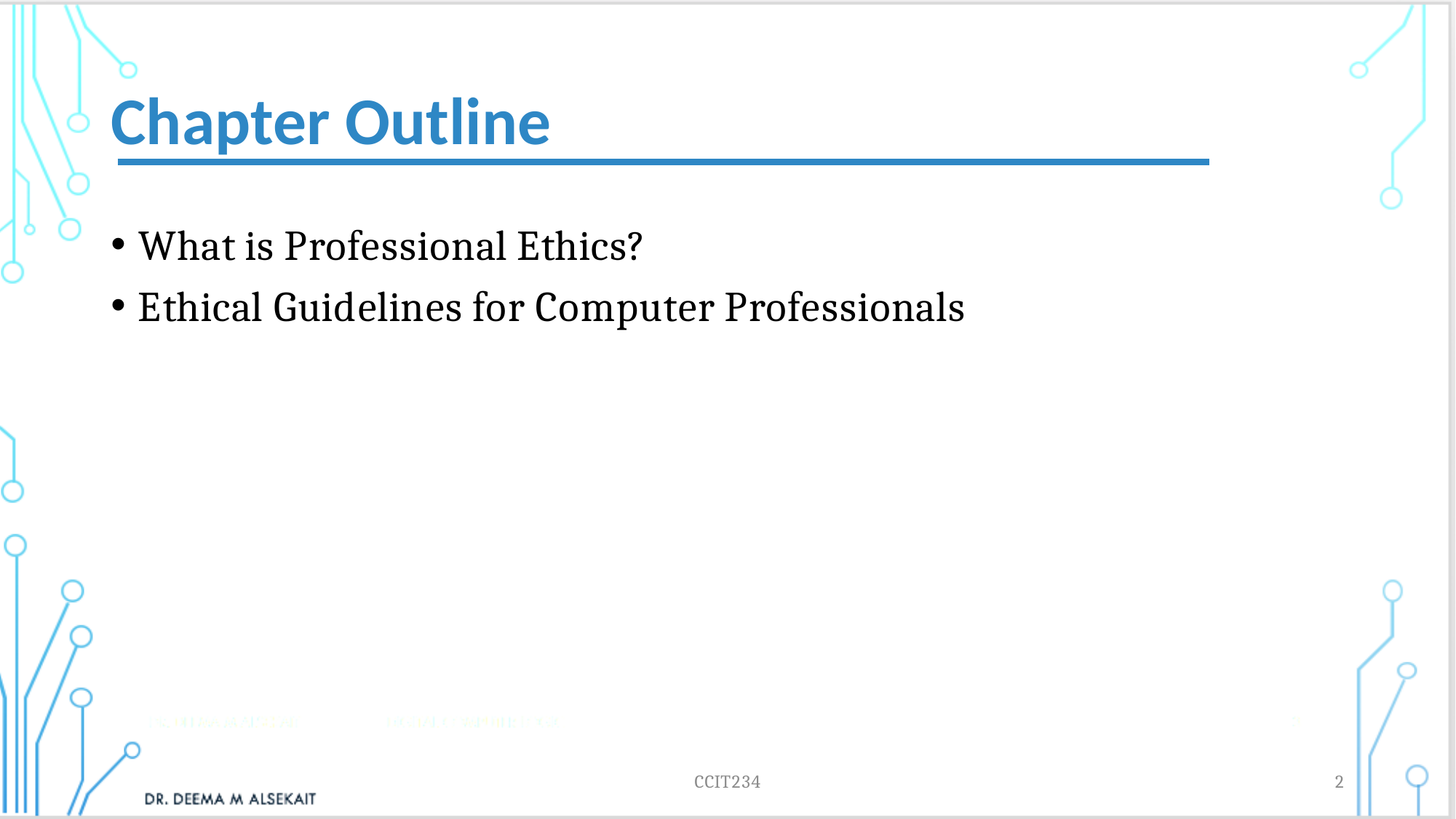

# Chapter Outline
What is Professional Ethics?
Ethical Guidelines for Computer Professionals

CCIT234
2